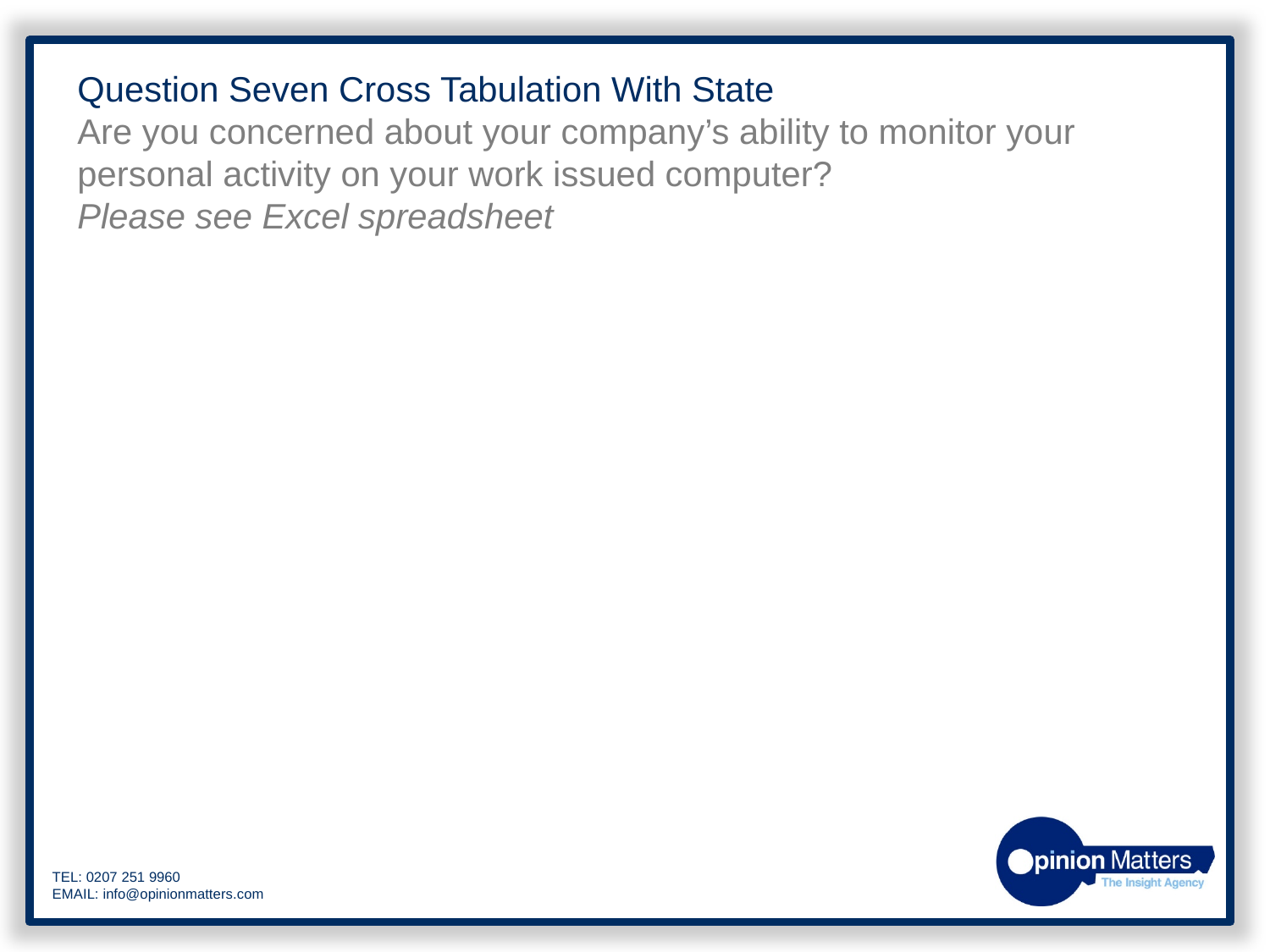

Question Seven Cross Tabulation With State
Are you concerned about your company’s ability to monitor your personal activity on your work issued computer?
Please see Excel spreadsheet